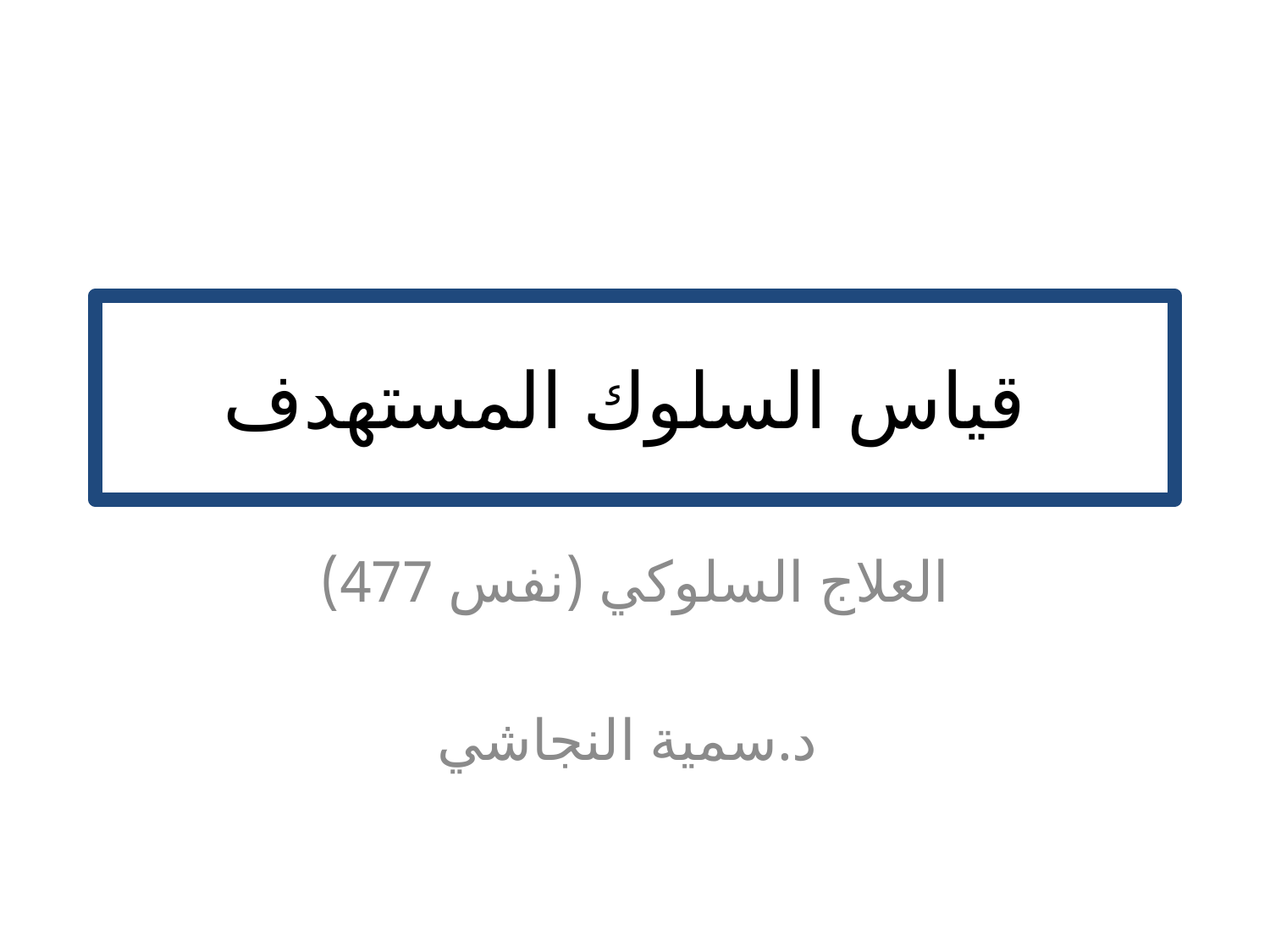

# قياس السلوك المستهدف
العلاج السلوكي (نفس 477)

د.سمية النجاشي